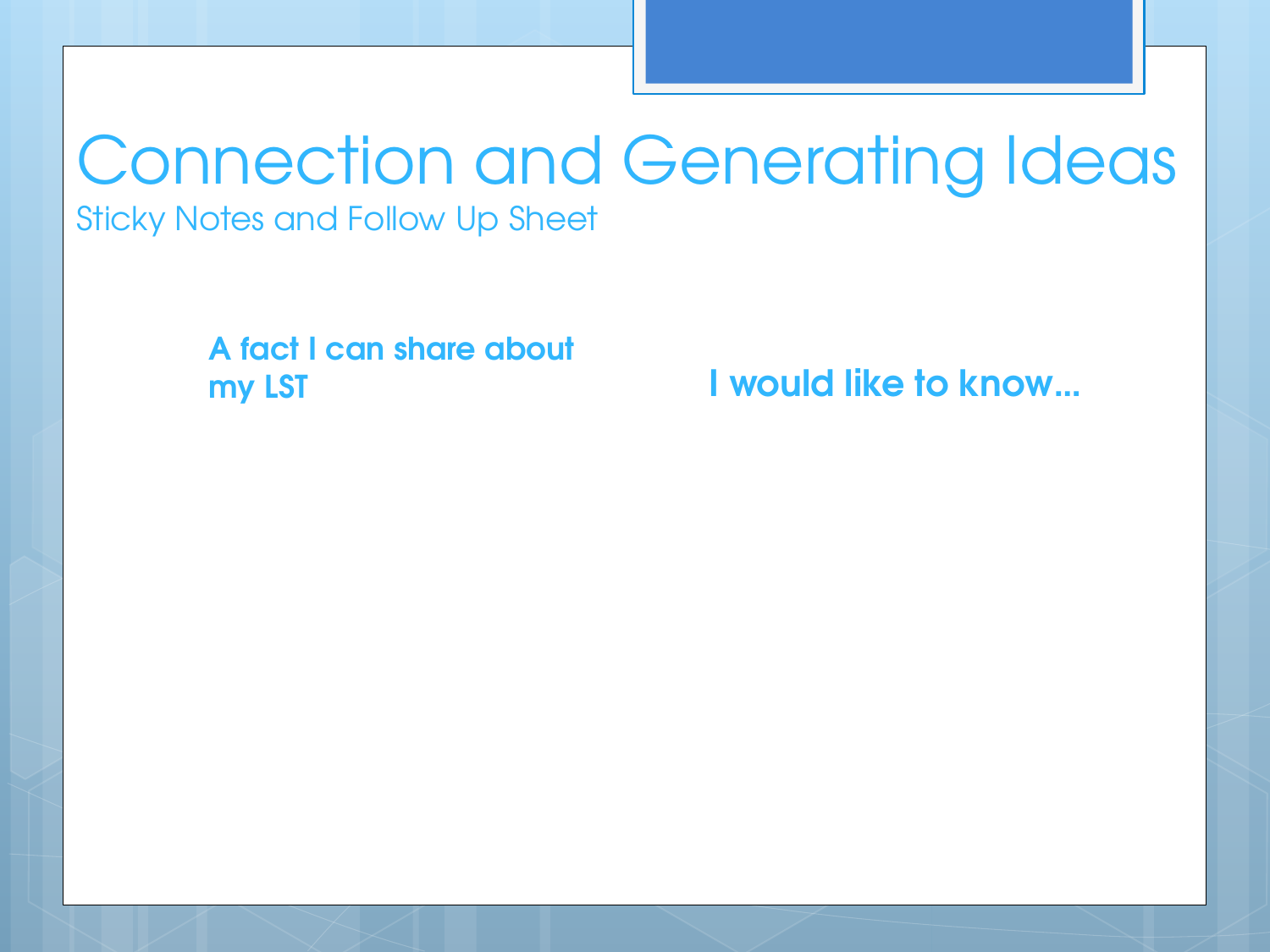

# Connection and Generating Ideas Sticky Notes and Follow Up Sheet
A fact I can share about my LST
I would like to know…